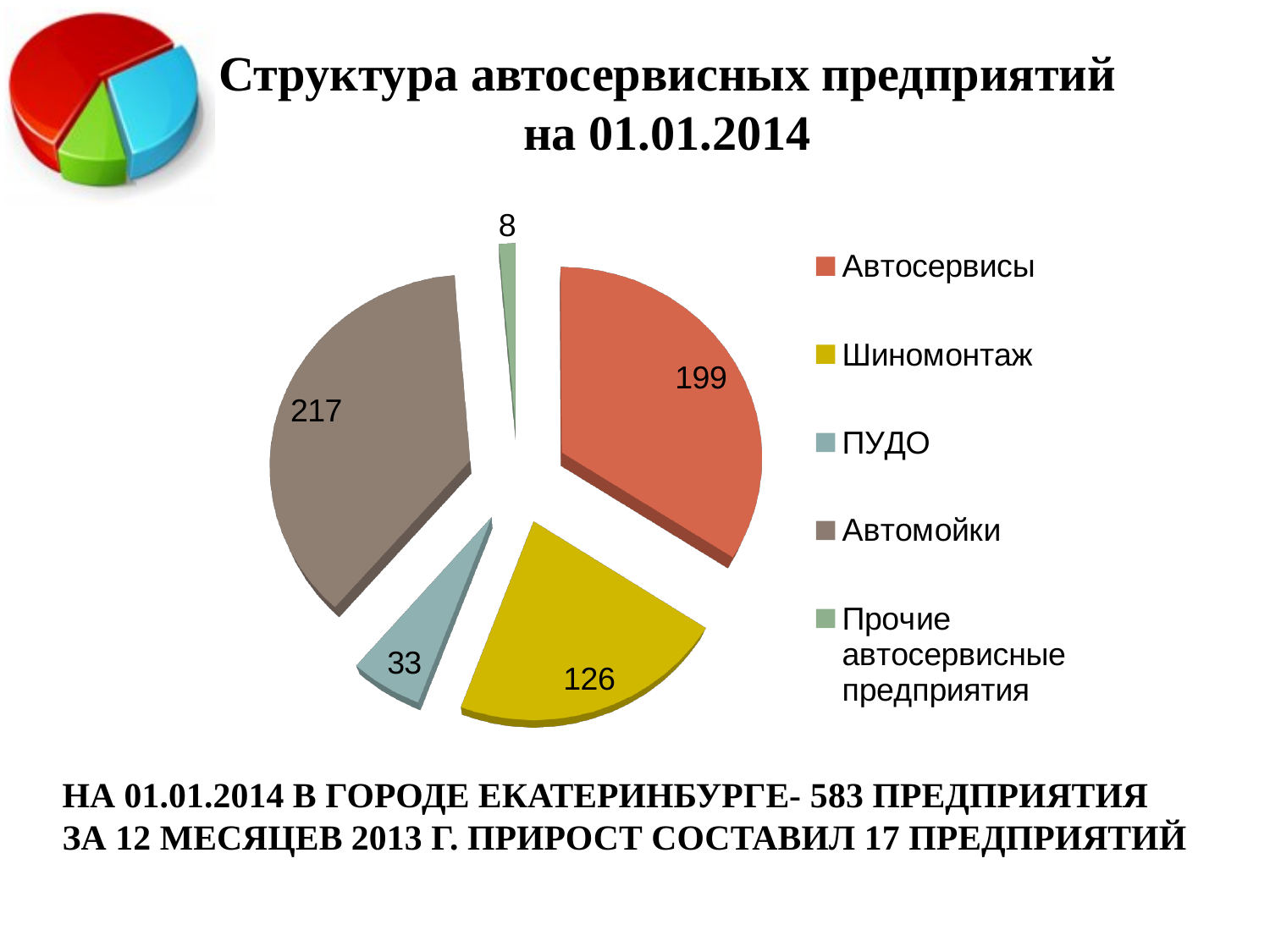

Структура автосервисных предприятий на 01.01.2014

[unsupported chart]

# На 01.01.2014 в городе Екатеринбурге- 583 предприятия За 12 месяцев 2013 г. прирост СОСТАВИл 17 предприятий